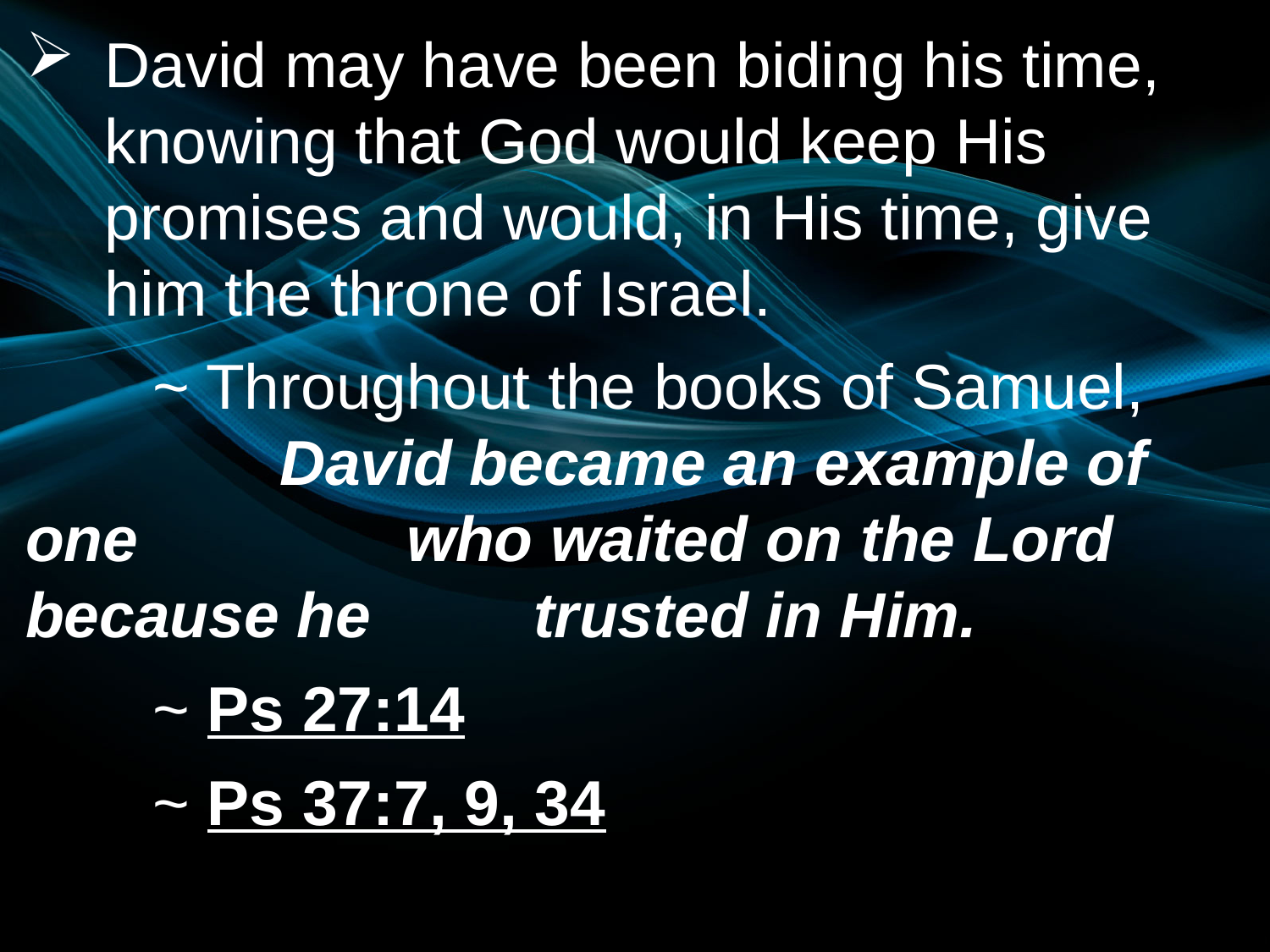

David may have been biding his time, knowing that God would keep His promises and would, in His time, give him the throne of Israel.
	~ Throughout the books of Samuel, 			David became an example of one 		who waited on the Lord because he 		trusted in Him.
	~ Ps 27:14
	~ Ps 37:7, 9, 34